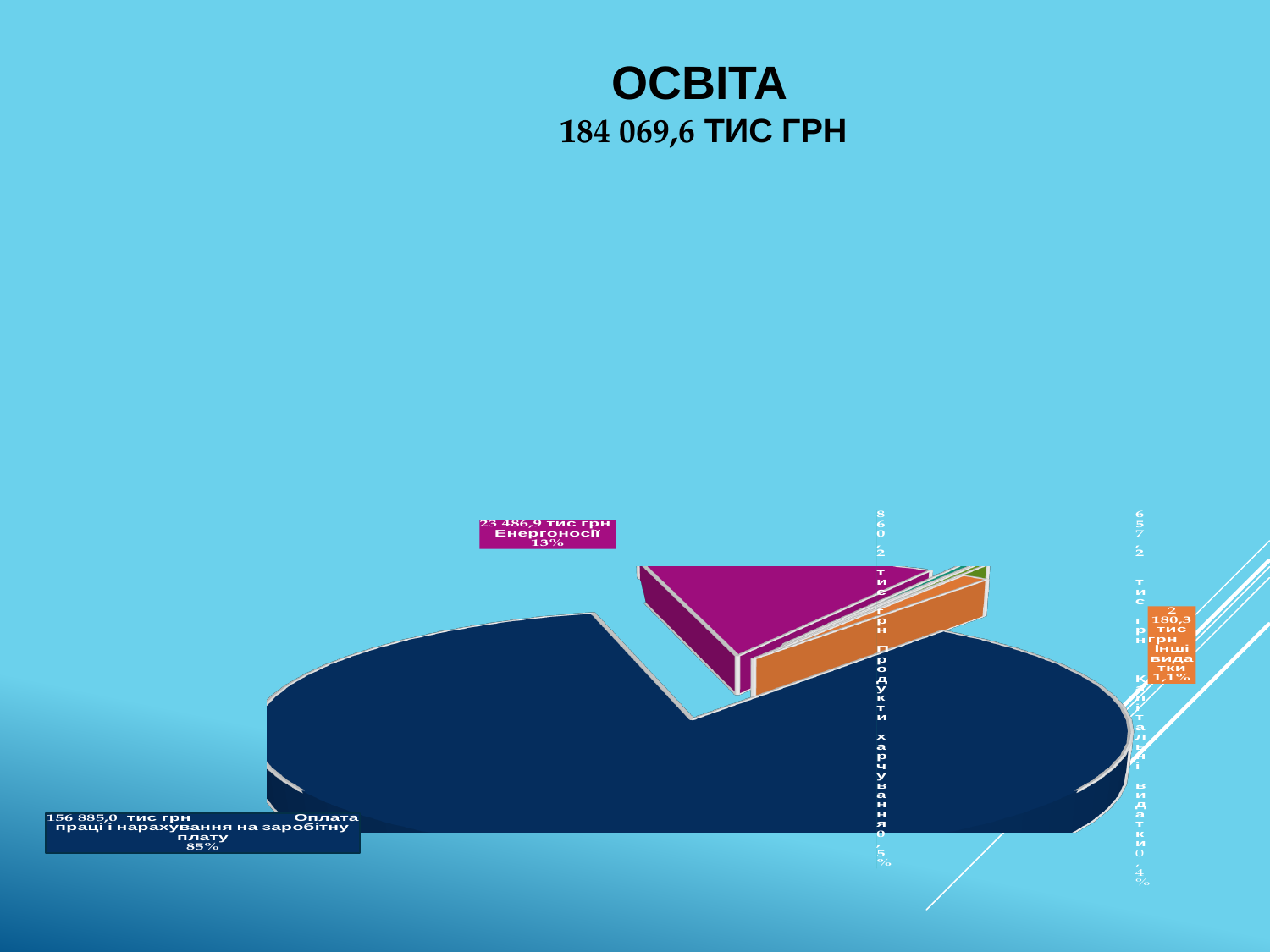

# Освіта 184 069,6 тис грн

[unsupported chart]